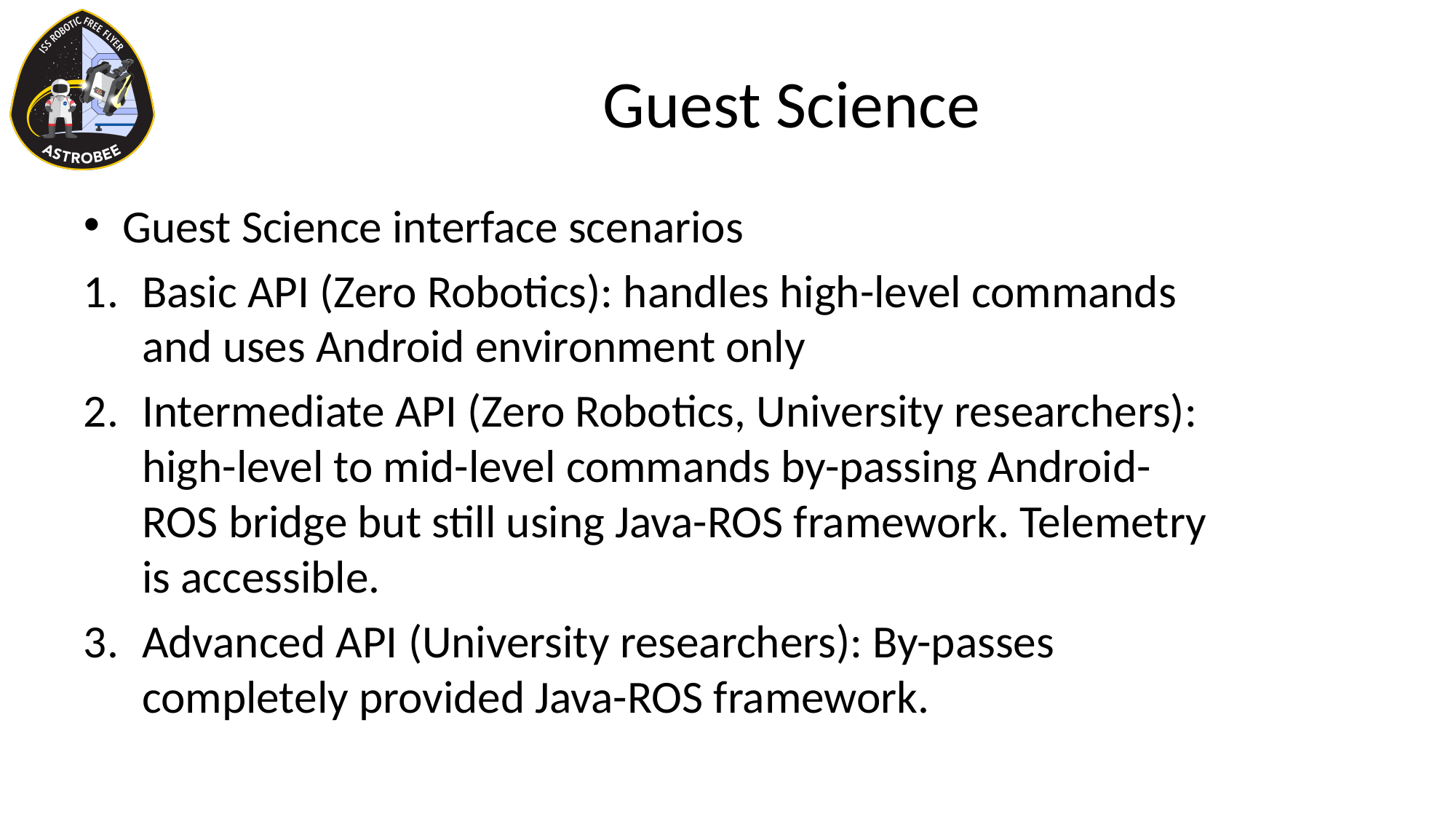

# Guest Science
Guest Science interface scenarios
Basic API (Zero Robotics): handles high-level commands and uses Android environment only
Intermediate API (Zero Robotics, University researchers): high-level to mid-level commands by-passing Android-ROS bridge but still using Java-ROS framework. Telemetry is accessible.
Advanced API (University researchers): By-passes completely provided Java-ROS framework.